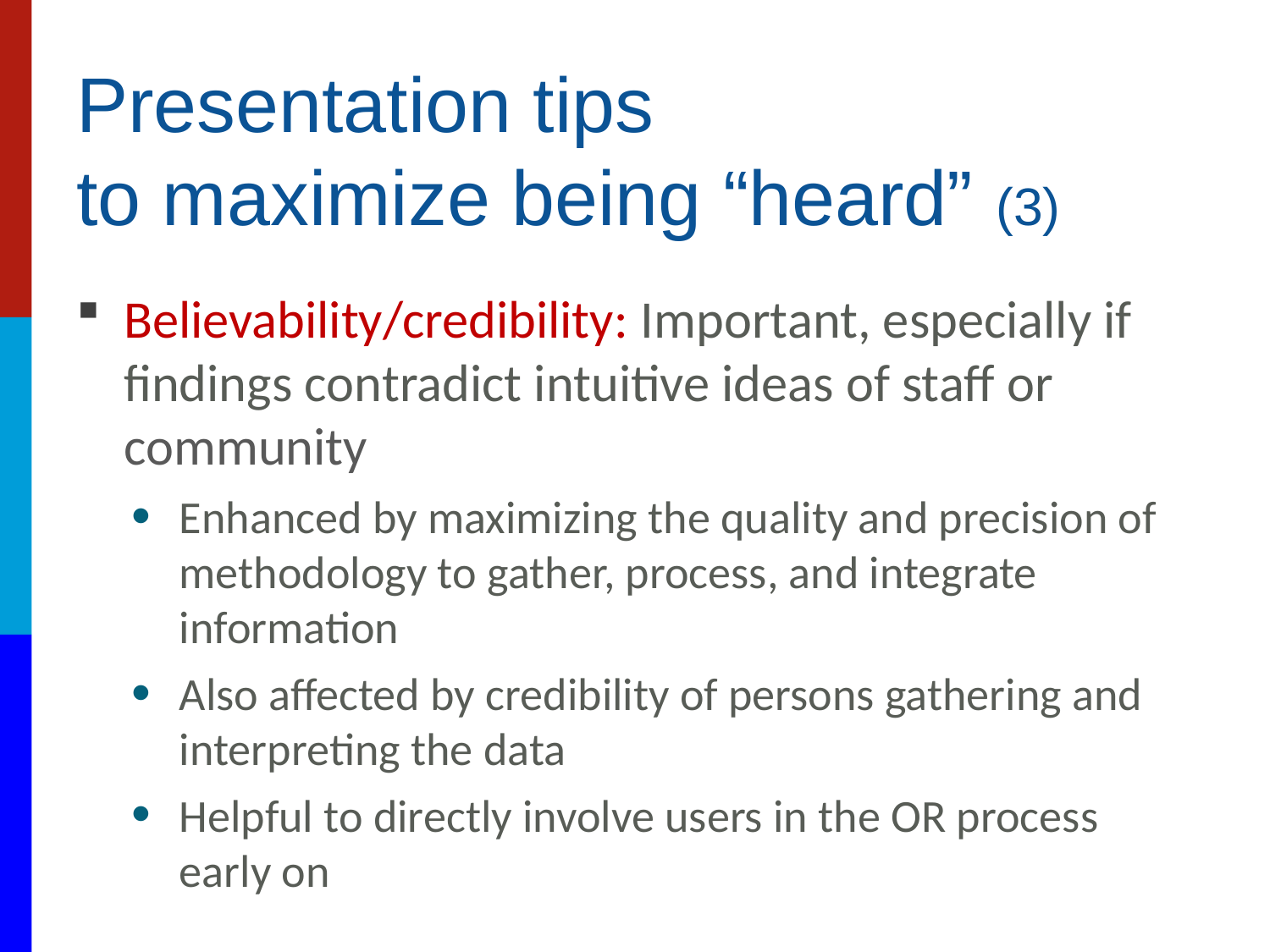

# Presentation tips to maximize being “heard” (3)
Believability/credibility: Important, especially if findings contradict intuitive ideas of staff or community
Enhanced by maximizing the quality and precision of methodology to gather, process, and integrate information
Also affected by credibility of persons gathering and interpreting the data
Helpful to directly involve users in the OR process early on